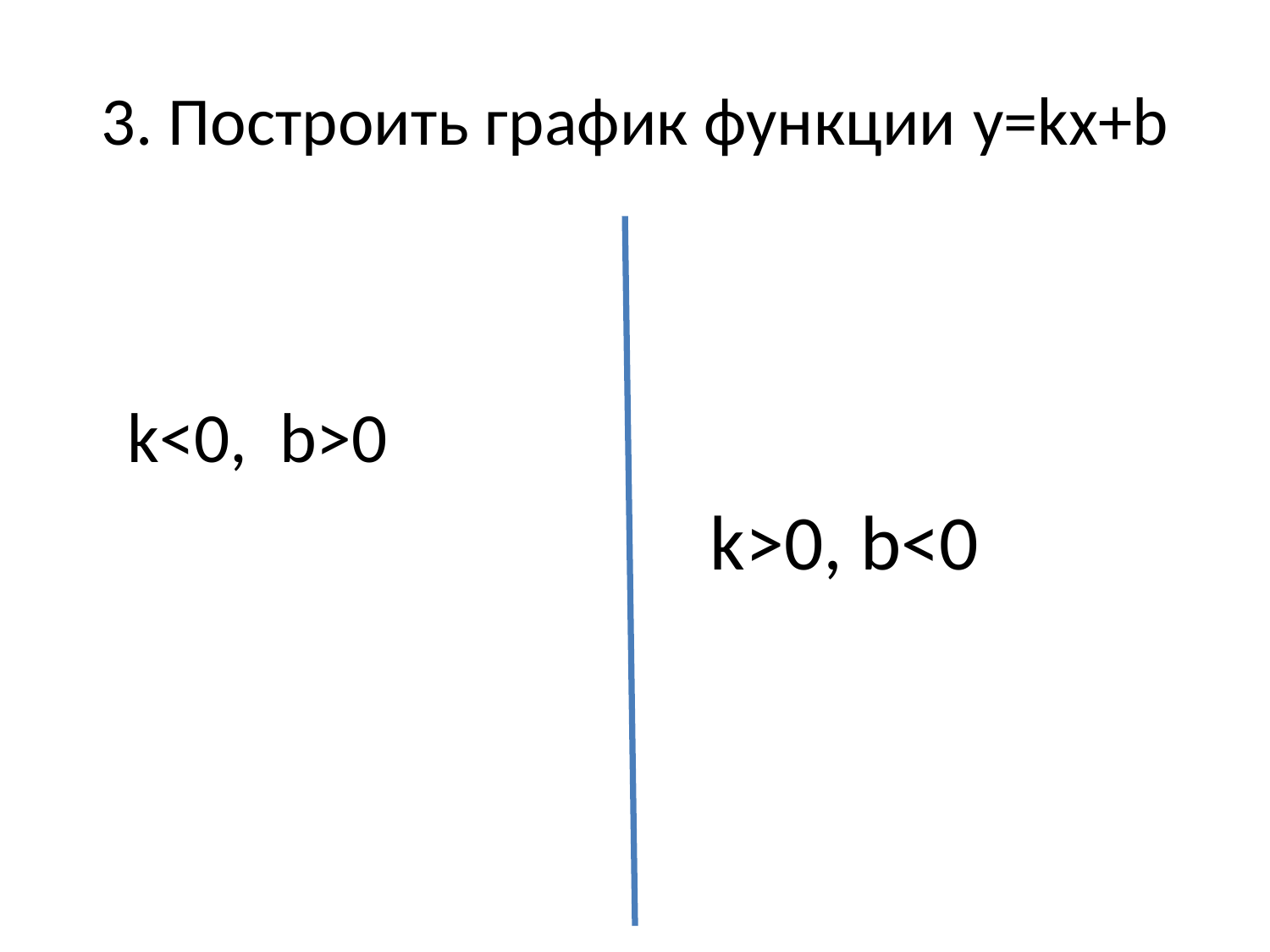

# 3. Построить график функции y=kx+b
k<0,  b>0
   k>0, b<0